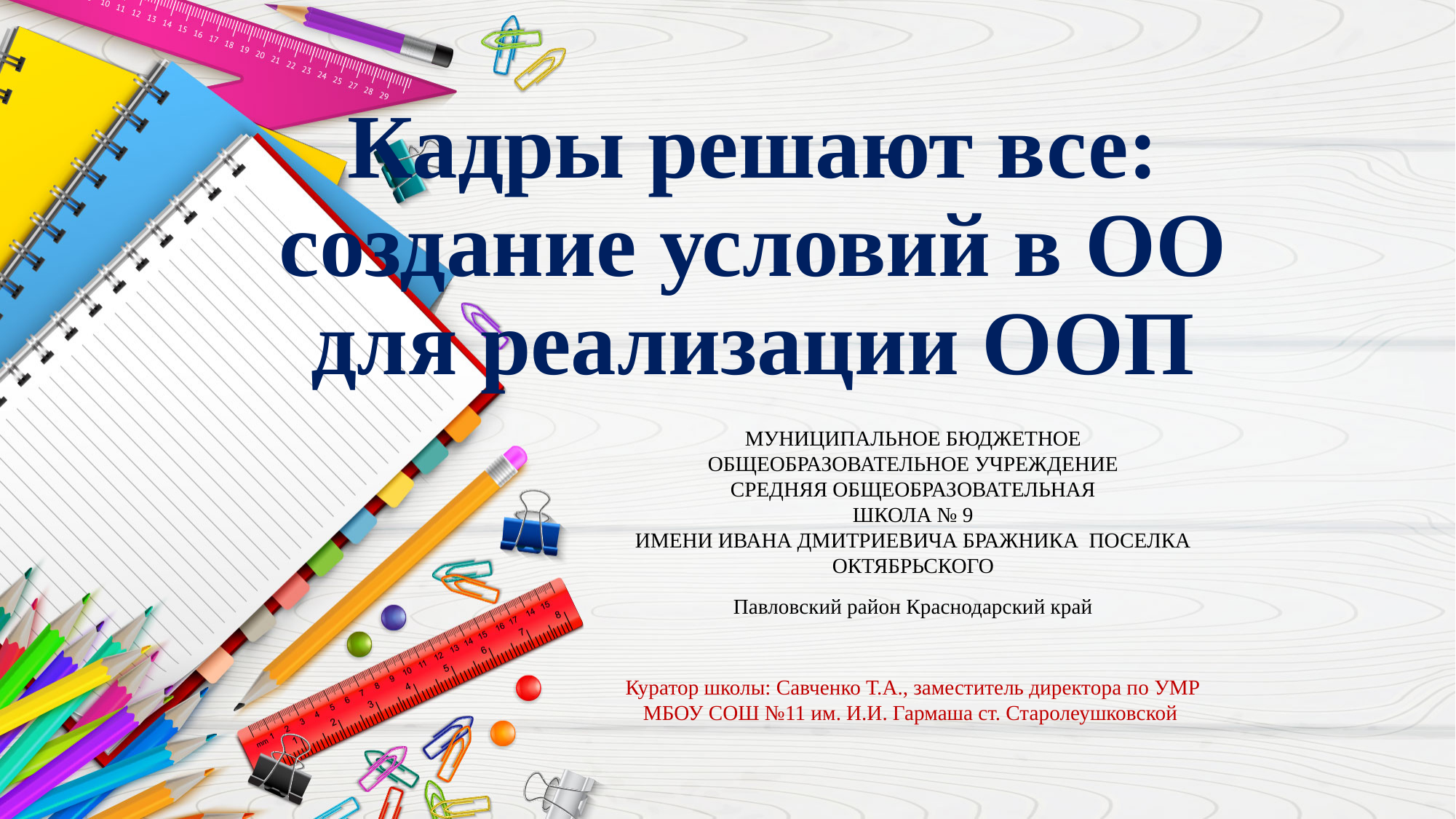

# Кадры решают все: создание условий в ОО для реализации ООП
МУНИЦИПАЛЬНОЕ БЮДЖЕТНОЕ ОБЩЕОБРАЗОВАТЕЛЬНОЕ УЧРЕЖДЕНИЕ
СРЕДНЯЯ ОБЩЕОБРАЗОВАТЕЛЬНАЯ
ШКОЛА № 9
ИМЕНИ ИВАНА ДМИТРИЕВИЧА БРАЖНИКА  ПОСЕЛКА ОКТЯБРЬСКОГО
Павловский район Краснодарский край

Куратор школы: Савченко Т.А., заместитель директора по УМР МБОУ СОШ №11 им. И.И. Гармаша ст. Старолеушковской